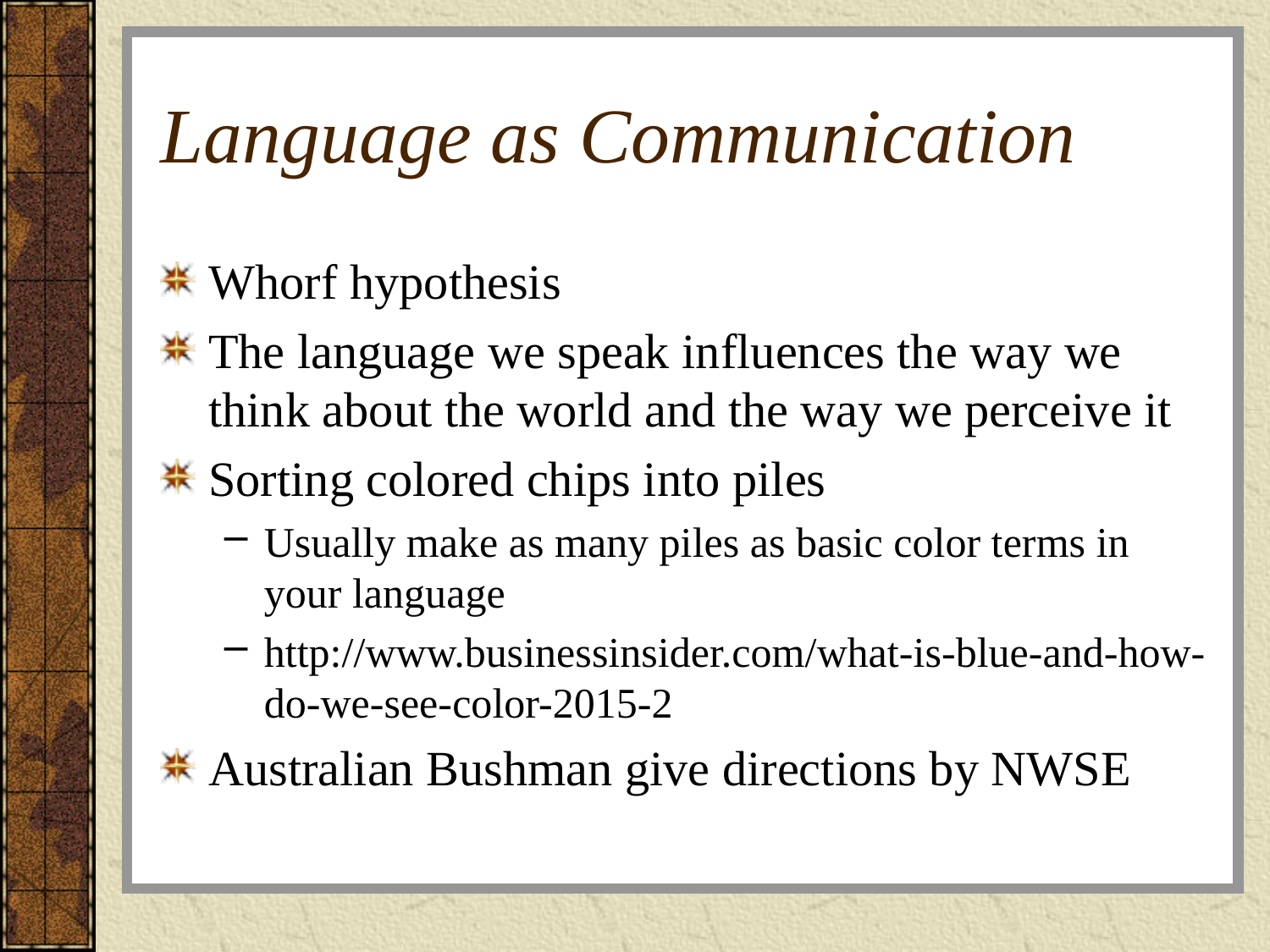

# Language as Communication
Whorf hypothesis
The language we speak influences the way we think about the world and the way we perceive it
Sorting colored chips into piles
Usually make as many piles as basic color terms in your language
http://www.businessinsider.com/what-is-blue-and-how-do-we-see-color-2015-2
Australian Bushman give directions by NWSE